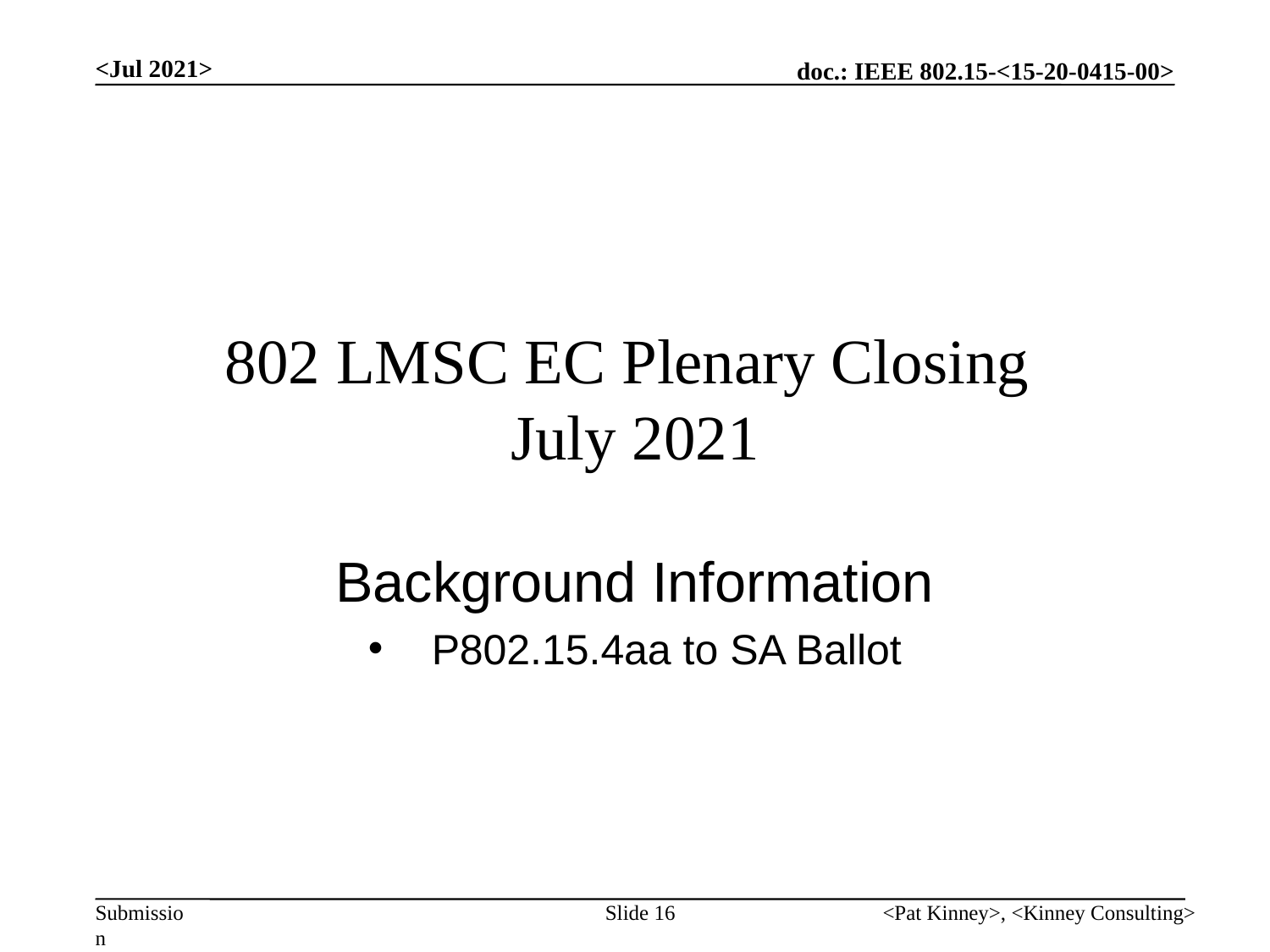

<Jul 2021>
# 802 LMSC EC Plenary Closing July 2021
Background Information
P802.15.4aa to SA Ballot
Slide 16
<Pat Kinney>, <Kinney Consulting>